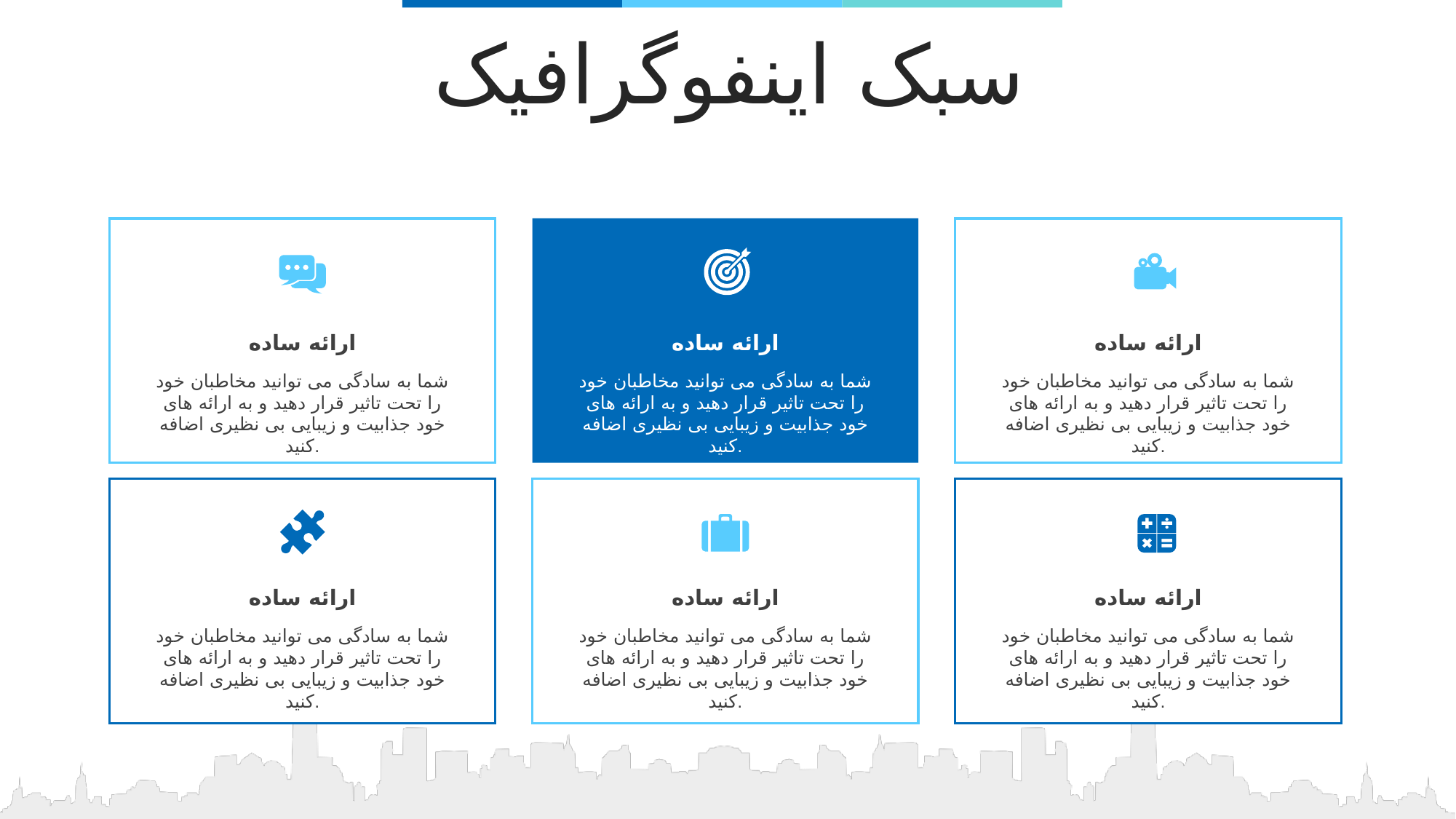

سبک اینفوگرافیک

ارائه ساده
شما به سادگی می توانید مخاطبان خود را تحت تاثیر قرار دهید و به ارائه های خود جذابیت و زیبایی بی نظیری اضافه کنید.
ارائه ساده
شما به سادگی می توانید مخاطبان خود را تحت تاثیر قرار دهید و به ارائه های خود جذابیت و زیبایی بی نظیری اضافه کنید.
ارائه ساده
شما به سادگی می توانید مخاطبان خود را تحت تاثیر قرار دهید و به ارائه های خود جذابیت و زیبایی بی نظیری اضافه کنید.

ارائه ساده
شما به سادگی می توانید مخاطبان خود را تحت تاثیر قرار دهید و به ارائه های خود جذابیت و زیبایی بی نظیری اضافه کنید.
ارائه ساده
شما به سادگی می توانید مخاطبان خود را تحت تاثیر قرار دهید و به ارائه های خود جذابیت و زیبایی بی نظیری اضافه کنید.
ارائه ساده
شما به سادگی می توانید مخاطبان خود را تحت تاثیر قرار دهید و به ارائه های خود جذابیت و زیبایی بی نظیری اضافه کنید.